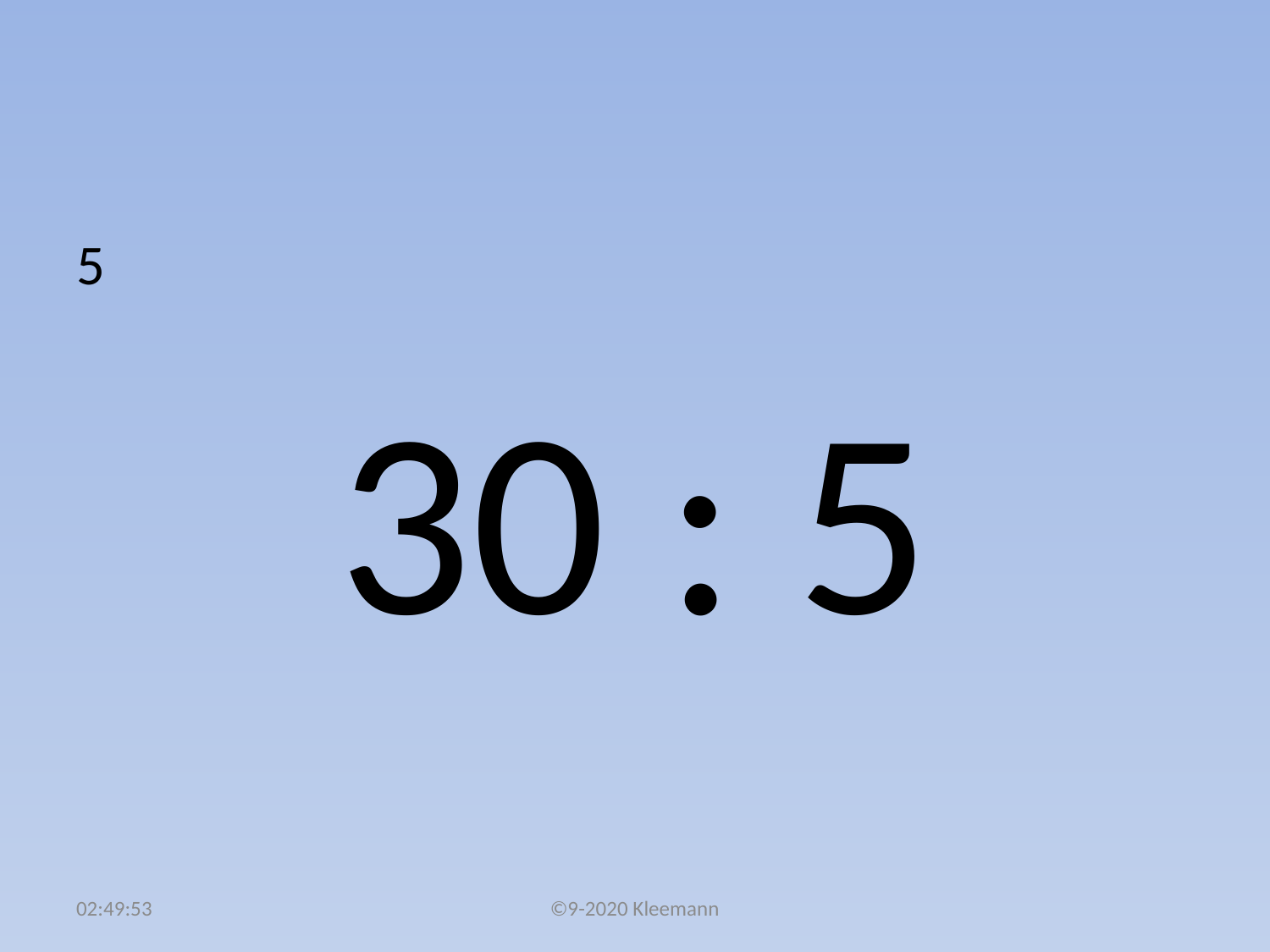

#
5
30 : 5
02:49:53
©9-2020 Kleemann